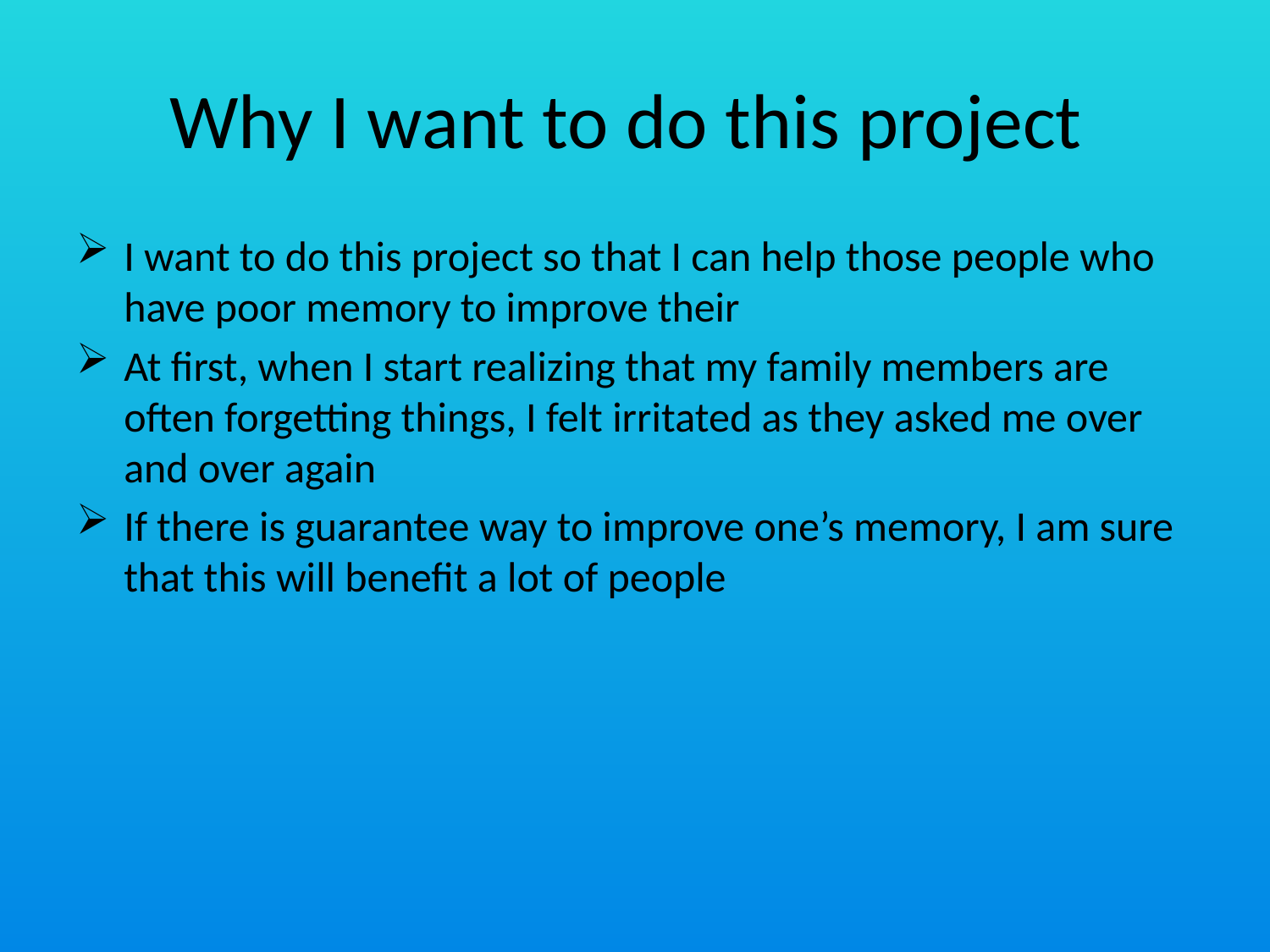

# Why I want to do this project
I want to do this project so that I can help those people who have poor memory to improve their
At first, when I start realizing that my family members are often forgetting things, I felt irritated as they asked me over and over again
If there is guarantee way to improve one’s memory, I am sure that this will benefit a lot of people